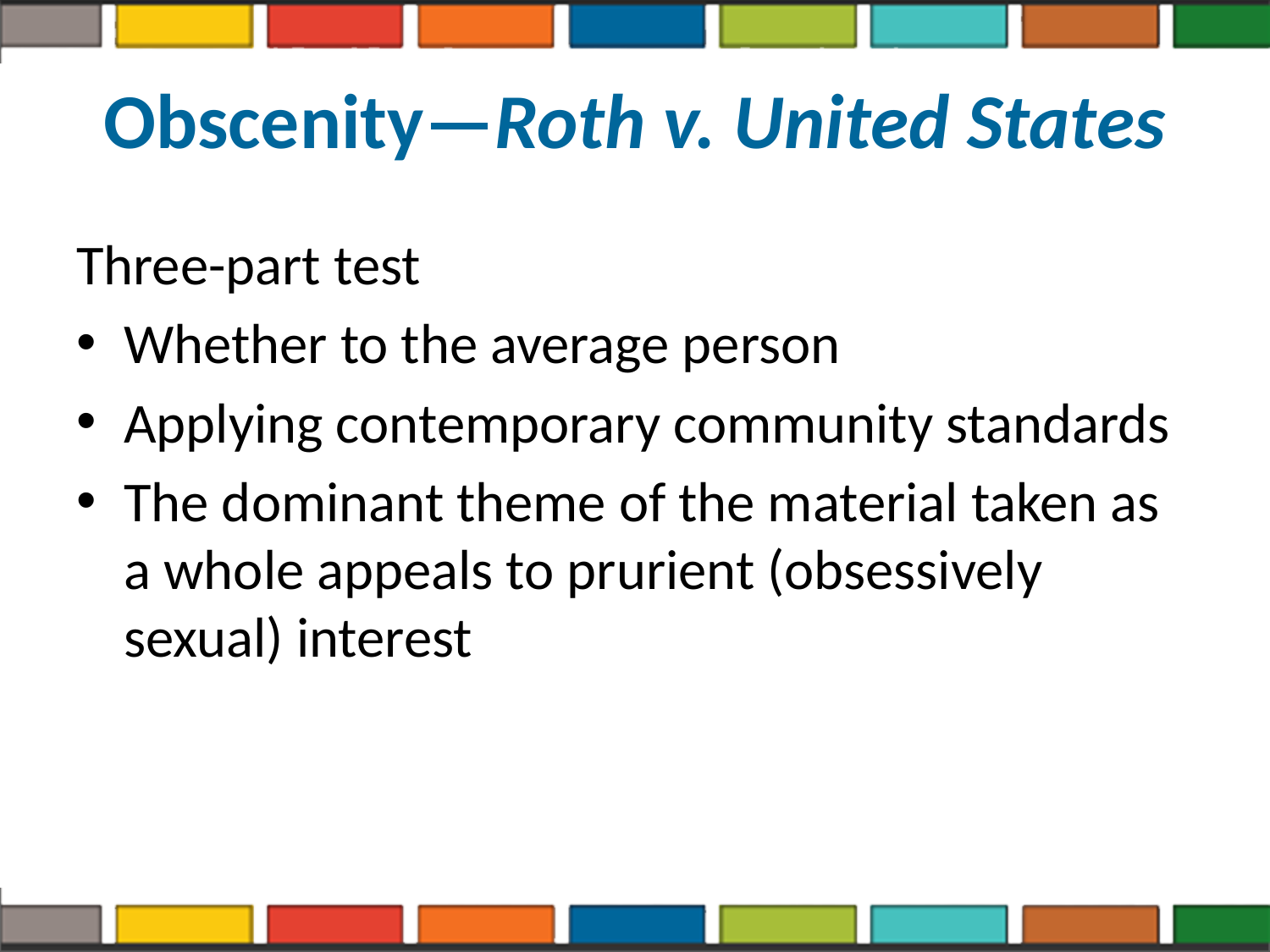

# Obscenity—Roth v. United States
Three-part test
Whether to the average person
Applying contemporary community standards
The dominant theme of the material taken as a whole appeals to prurient (obsessively sexual) interest